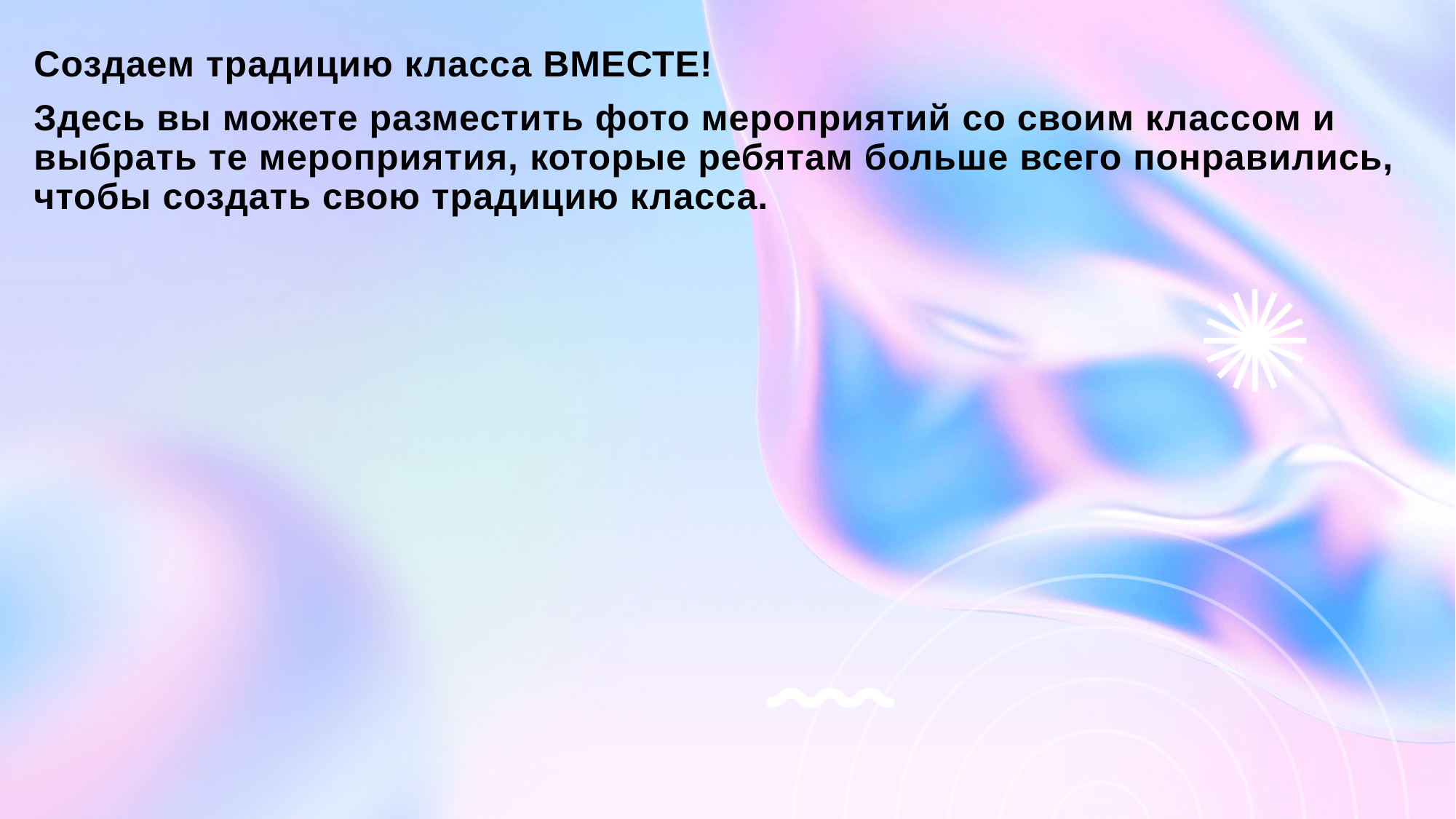

Создаем традицию класса ВМЕСТЕ!
Здесь вы можете разместить фото мероприятий со своим классом и выбрать те мероприятия, которые ребятам больше всего понравились, чтобы создать свою традицию класса.